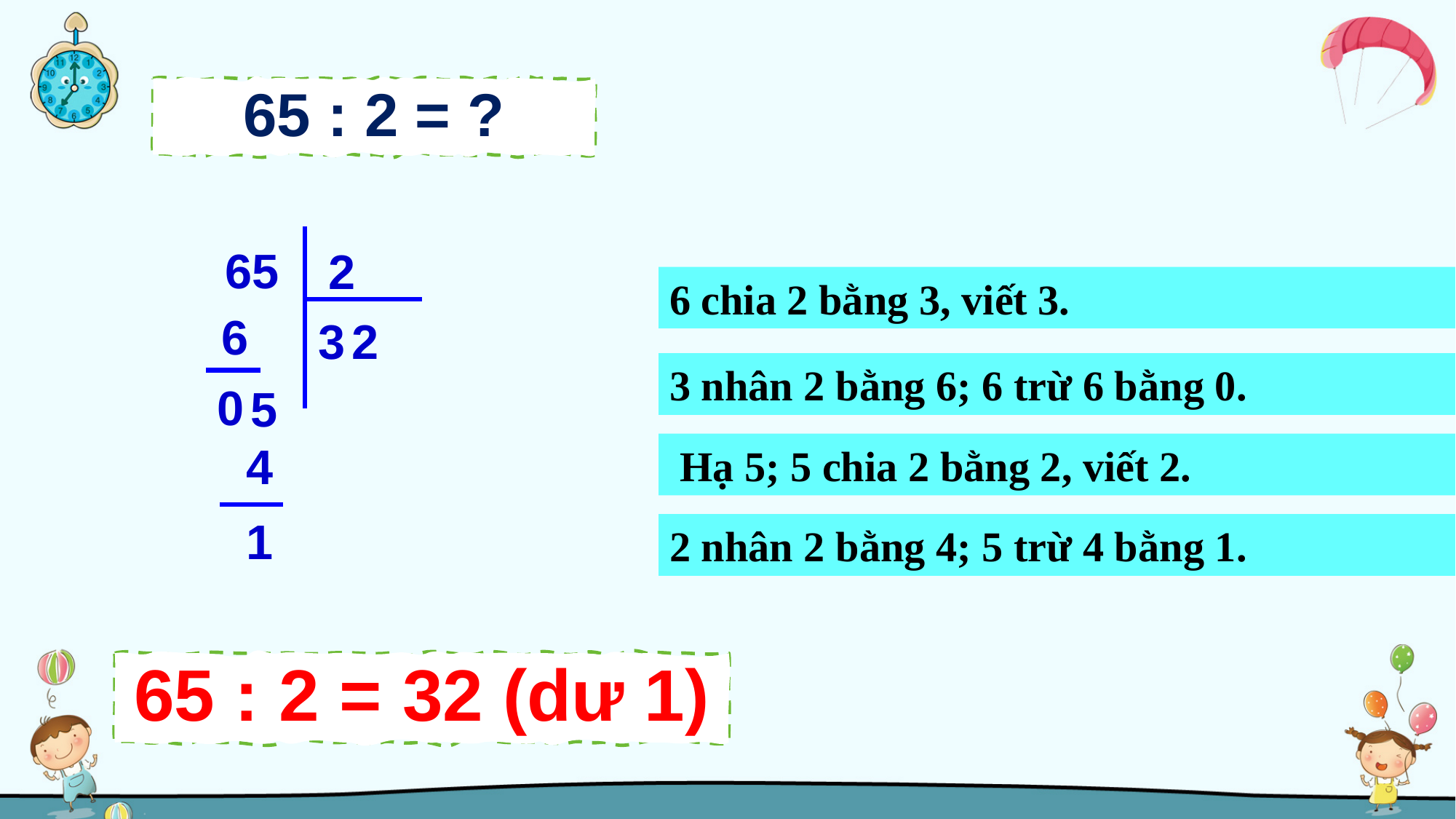

65 : 2 = ?
65
2
6 chia 2 bằng 3, viết 3.
6
2
3
3 nhân 2 bằng 6; 6 trừ 6 bằng 0.
0
5
4
 Hạ 5; 5 chia 2 bằng 2, viết 2.
1
2 nhân 2 bằng 4; 5 trừ 4 bằng 1.
65 : 2 = 32 (dư 1)